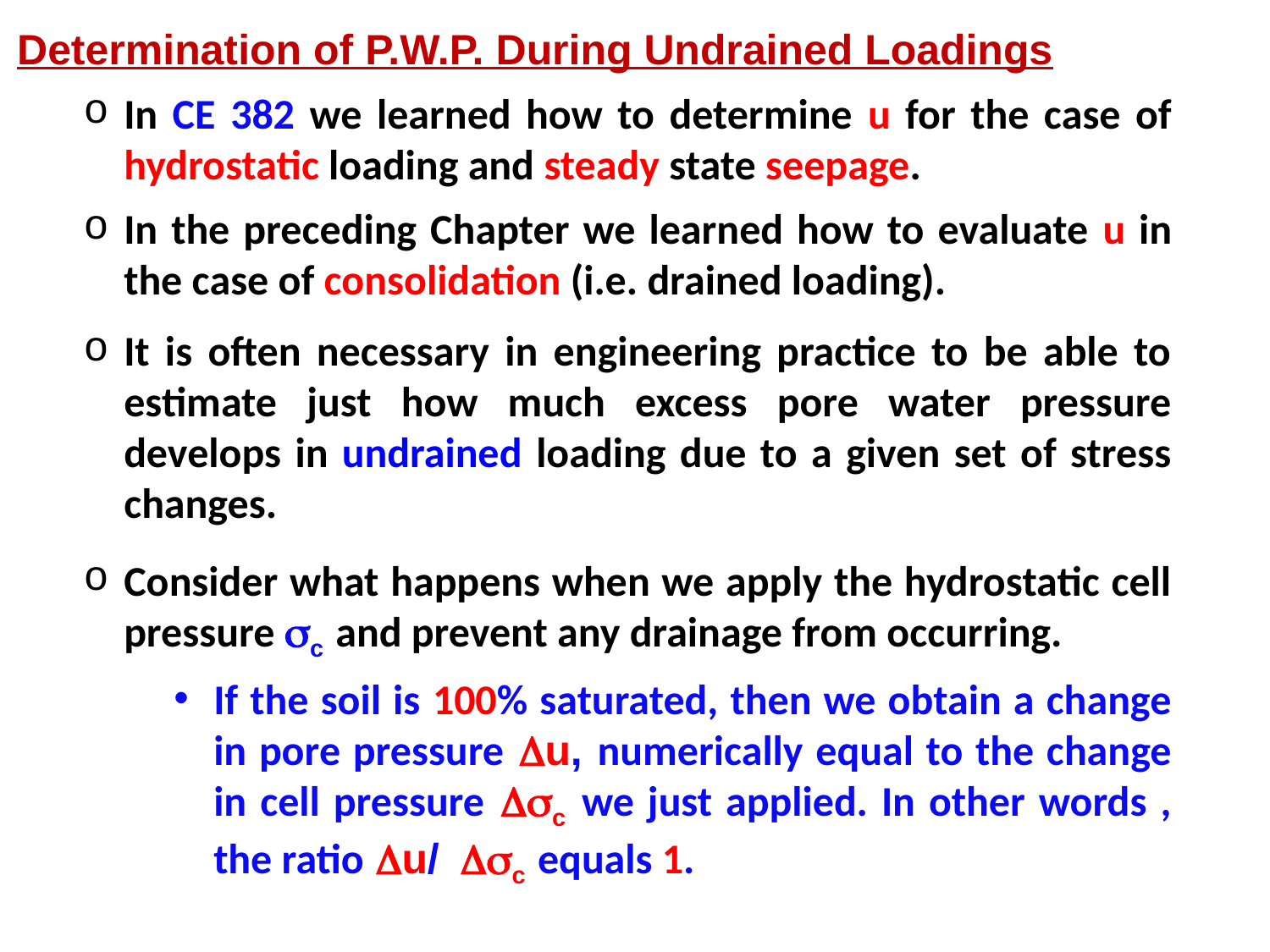

Determination of P.W.P. During Undrained Loadings
In CE 382 we learned how to determine u for the case of hydrostatic loading and steady state seepage.
In the preceding Chapter we learned how to evaluate u in the case of consolidation (i.e. drained loading).
It is often necessary in engineering practice to be able to estimate just how much excess pore water pressure develops in undrained loading due to a given set of stress changes.
Consider what happens when we apply the hydrostatic cell pressure σc and prevent any drainage from occurring.
If the soil is 100% saturated, then we obtain a change in pore pressure Δu, numerically equal to the change in cell pressure Δσc we just applied. In other words , the ratio Δu/ Δσc equals 1.